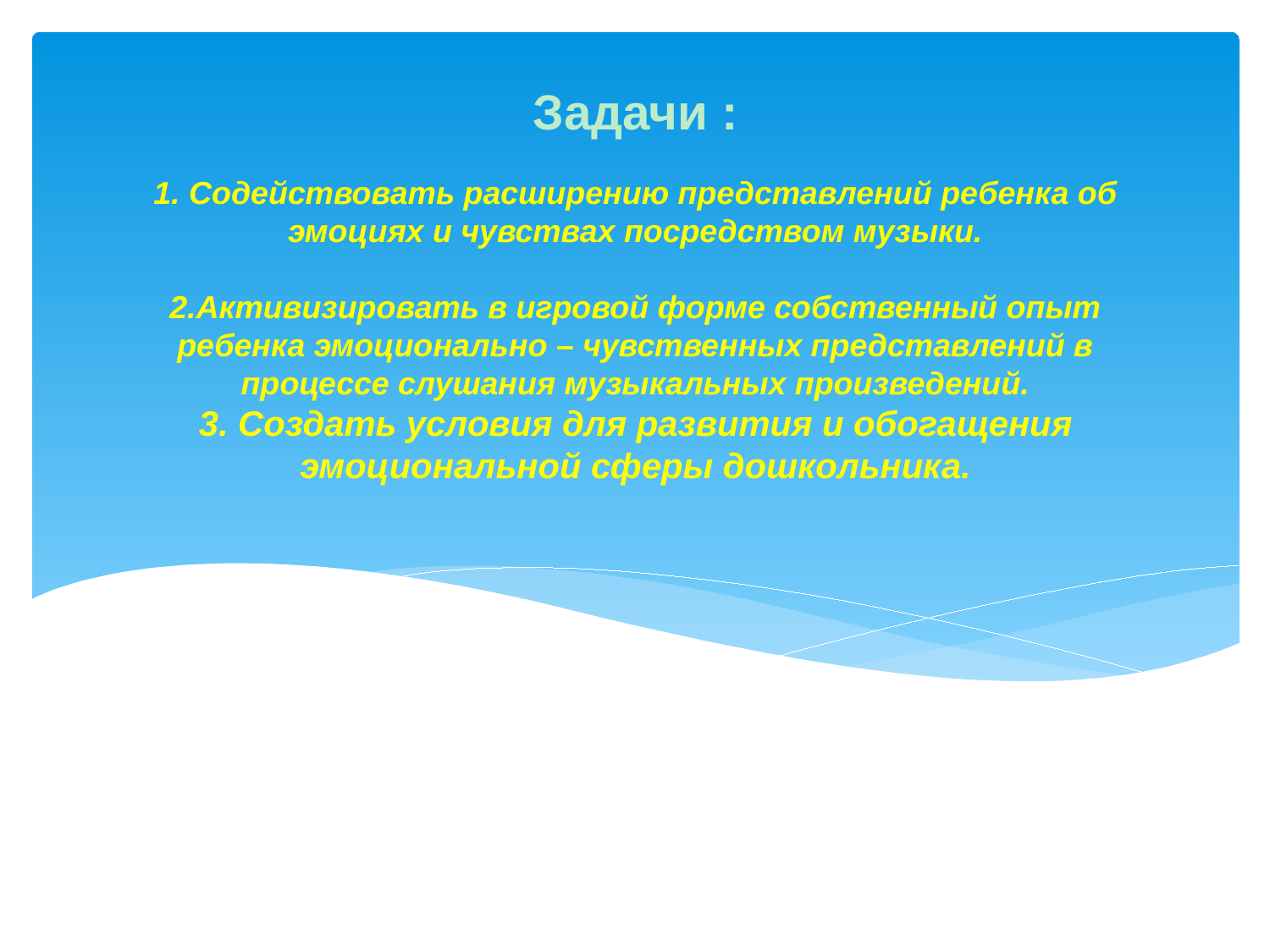

Задачи :
# 1. Содействовать расширению представлений ребенка об эмоциях и чувствах посредством музыки. 2.Активизировать в игровой форме собственный опыт ребенка эмоционально – чувственных представлений в процессе слушания музыкальных произведений. 3. Создать условия для развития и обогащения эмоциональной сферы дошкольника.